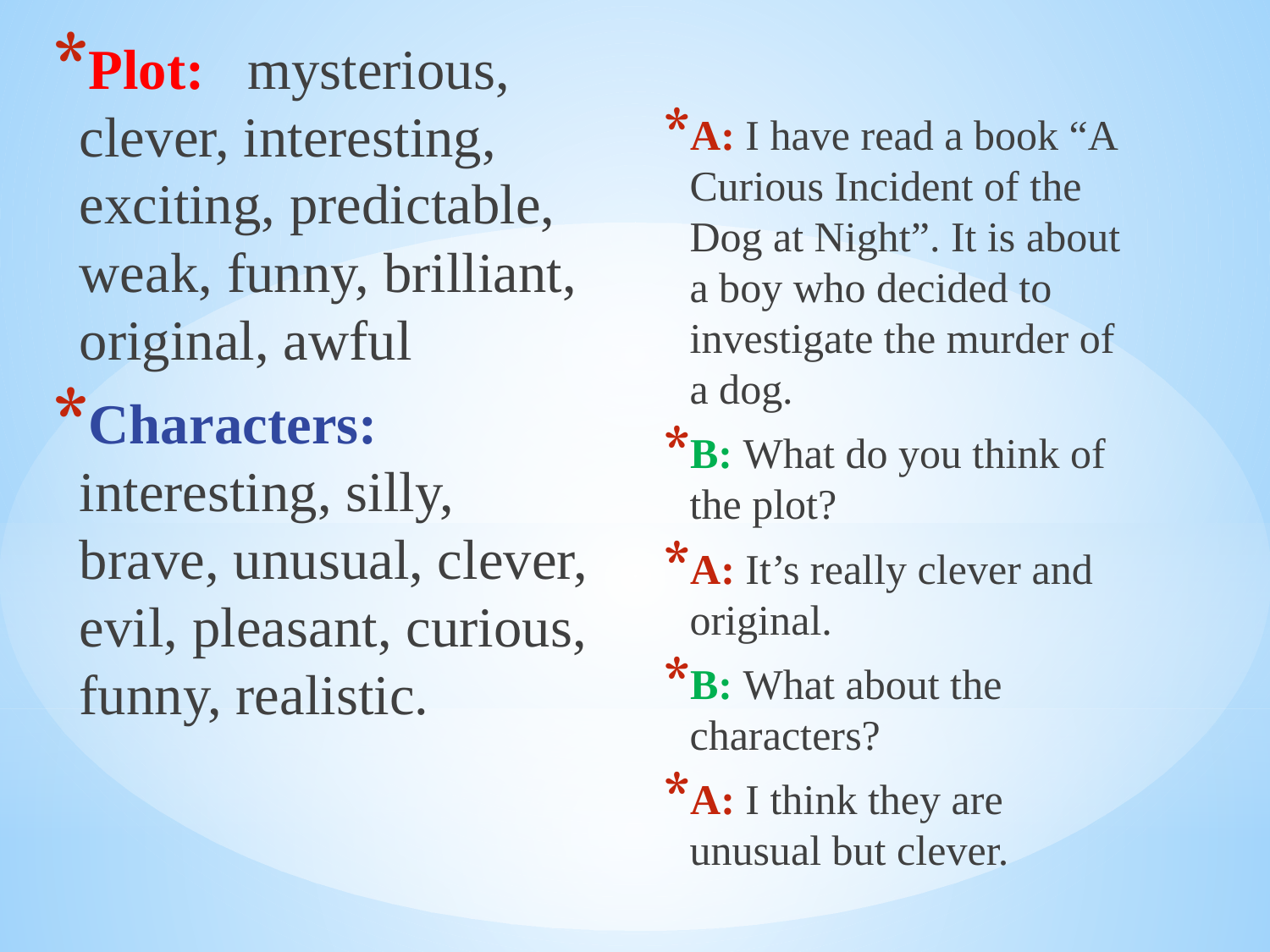

Plot:   mysterious, clever, interesting, exciting, predictable, weak, funny, brilliant, original, awful
Characters: interesting, silly, brave, unusual, clever, evil, pleasant, curious, funny, realistic.
A: I have read a book “A Curious Incident of the Dog at Night”. It is about a boy who decided to investigate the murder of a dog.
B: What do you think of the plot?
A: It’s really clever and original.
B: What about the characters?
A: I think they are unusual but clever.
#